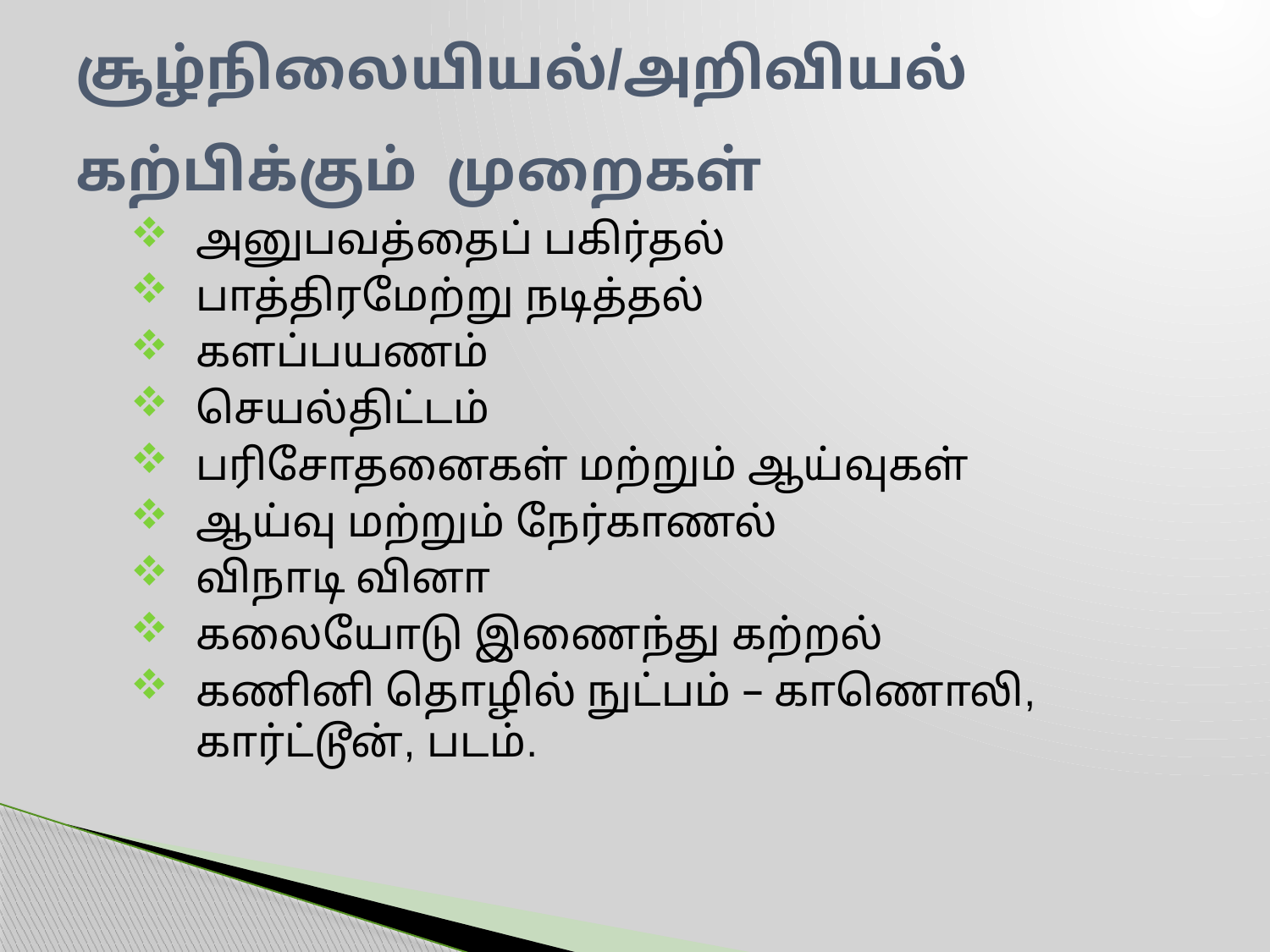

# சூழ்நிலையியல்/அறிவியல்  கற்பிக்கும்  முறைகள்
அனுபவத்தைப் பகிர்தல்
பாத்திரமேற்று நடித்தல்
களப்பயணம்
செயல்திட்டம்
பரிசோதனைகள் மற்றும் ஆய்வுகள்
ஆய்வு மற்றும் நேர்காணல்
விநாடி வினா
கலையோடு இணைந்து கற்றல்
கணினி தொழில் நுட்பம் – காணொலி, கார்ட்டூன், படம்.